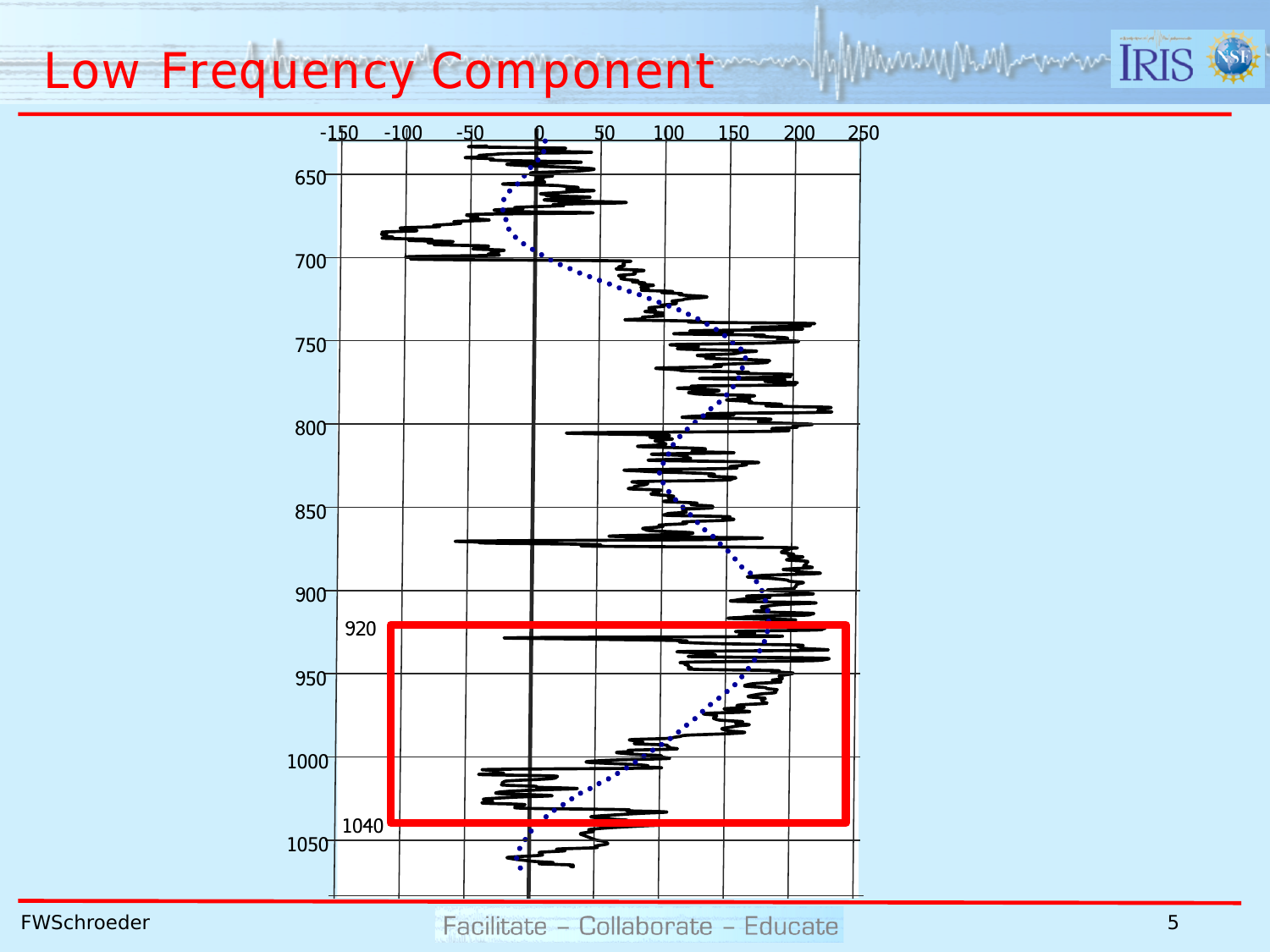

# Low Frequency Component

### Chart

| Category |  |
|---|---|
-150
-100
-50
0
50
100
150
200
250

### Chart

| Category |  |
|---|---|
650
700
750
800
850
900
950
1000
1050
920

1040